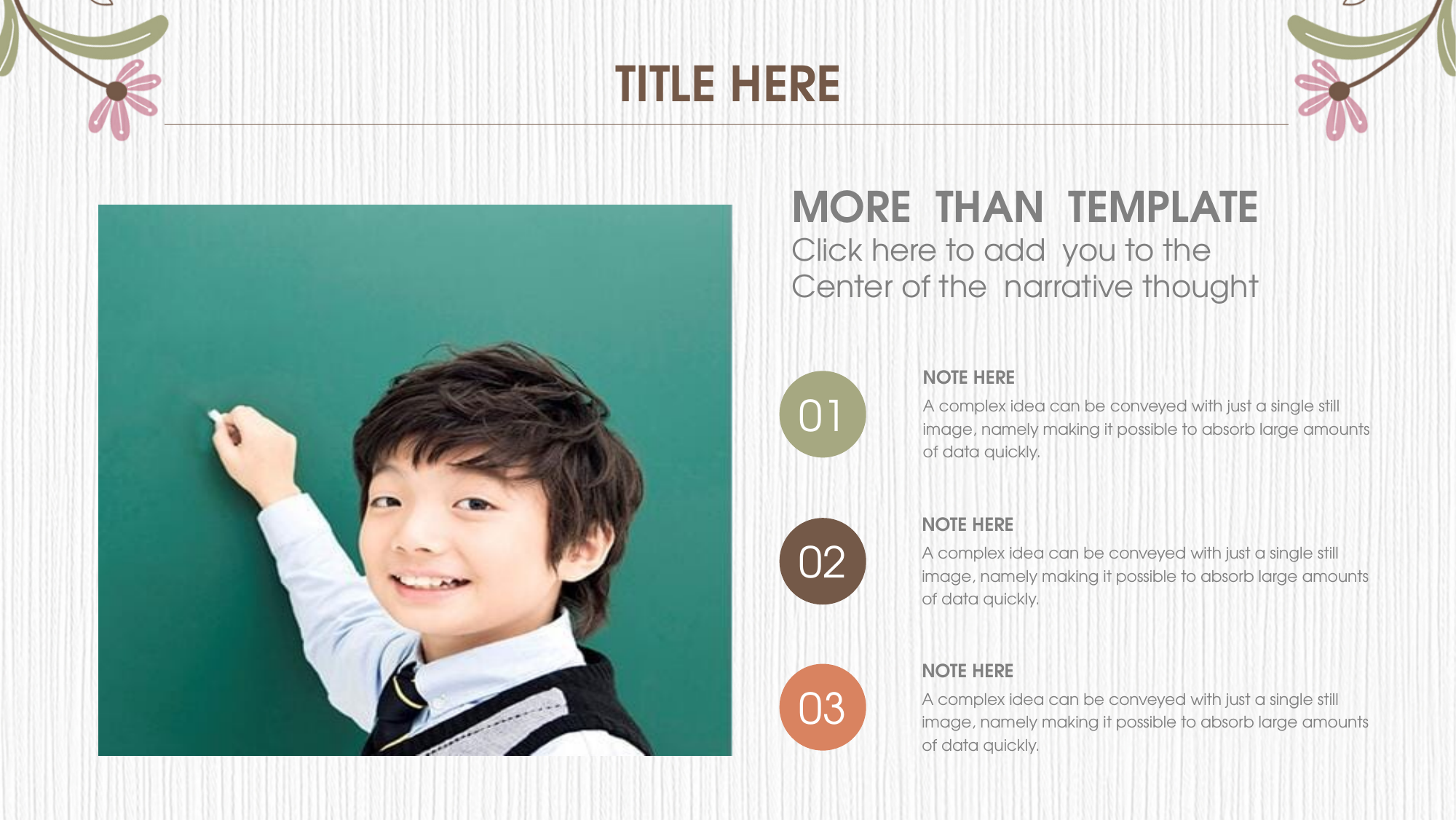

TITLE HERE
MORE  THAN  TEMPLATE
Click here to add  you to the
Center of the  narrative thought

NOTE HERE
A complex idea can be conveyed with just a single still image, namely making it possible to absorb large amounts of data quickly.
01
NOTE HERE
A complex idea can be conveyed with just a single still image, namely making it possible to absorb large amounts of data quickly.
02
NOTE HERE
A complex idea can be conveyed with just a single still image, namely making it possible to absorb large amounts of data quickly.
03